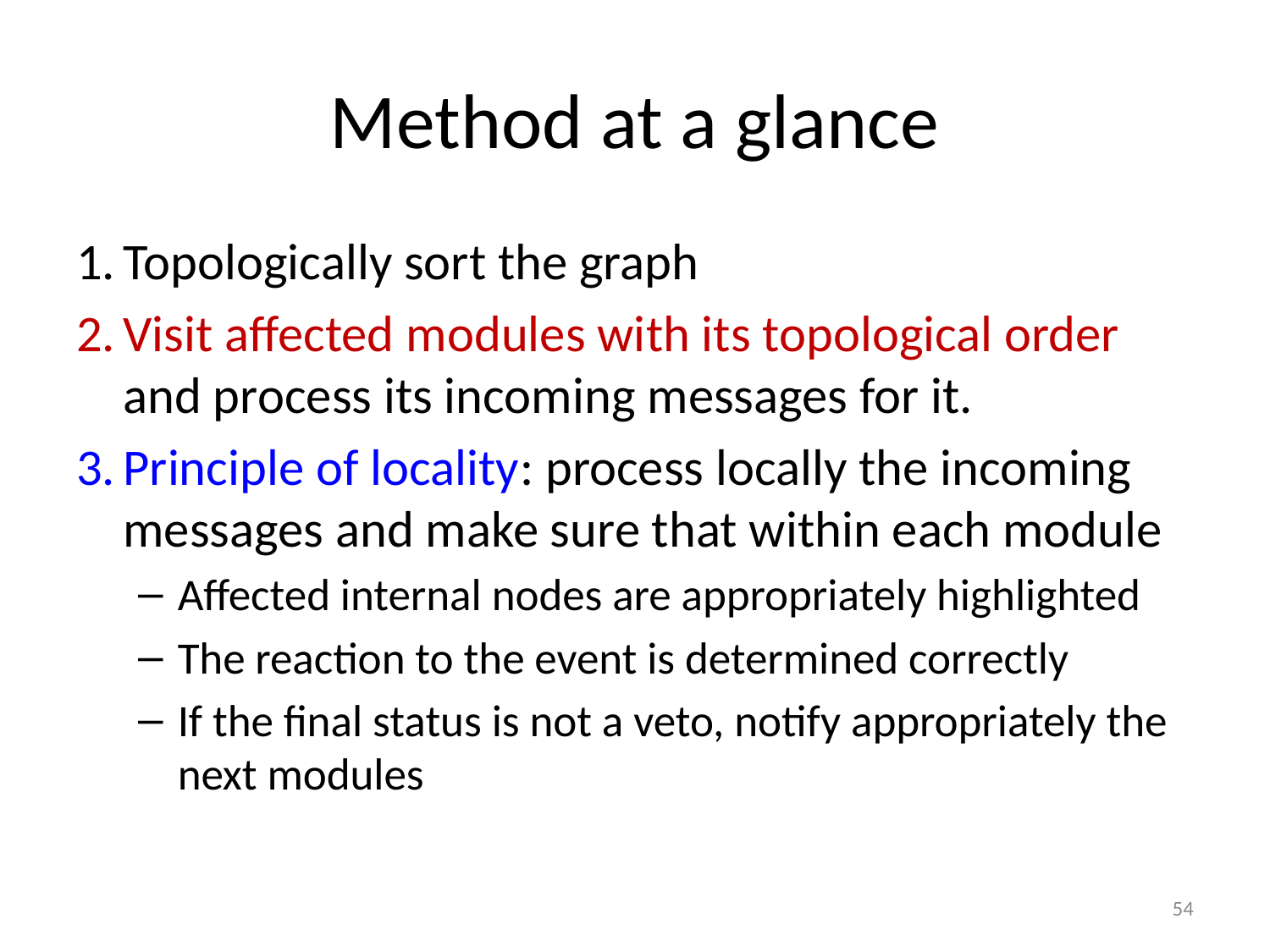

# Method at a glance
Topologically sort the graph
Visit affected modules with its topological order and process its incoming messages for it.
Principle of locality: process locally the incoming messages and make sure that within each module
Affected internal nodes are appropriately highlighted
The reaction to the event is determined correctly
If the final status is not a veto, notify appropriately the next modules
54